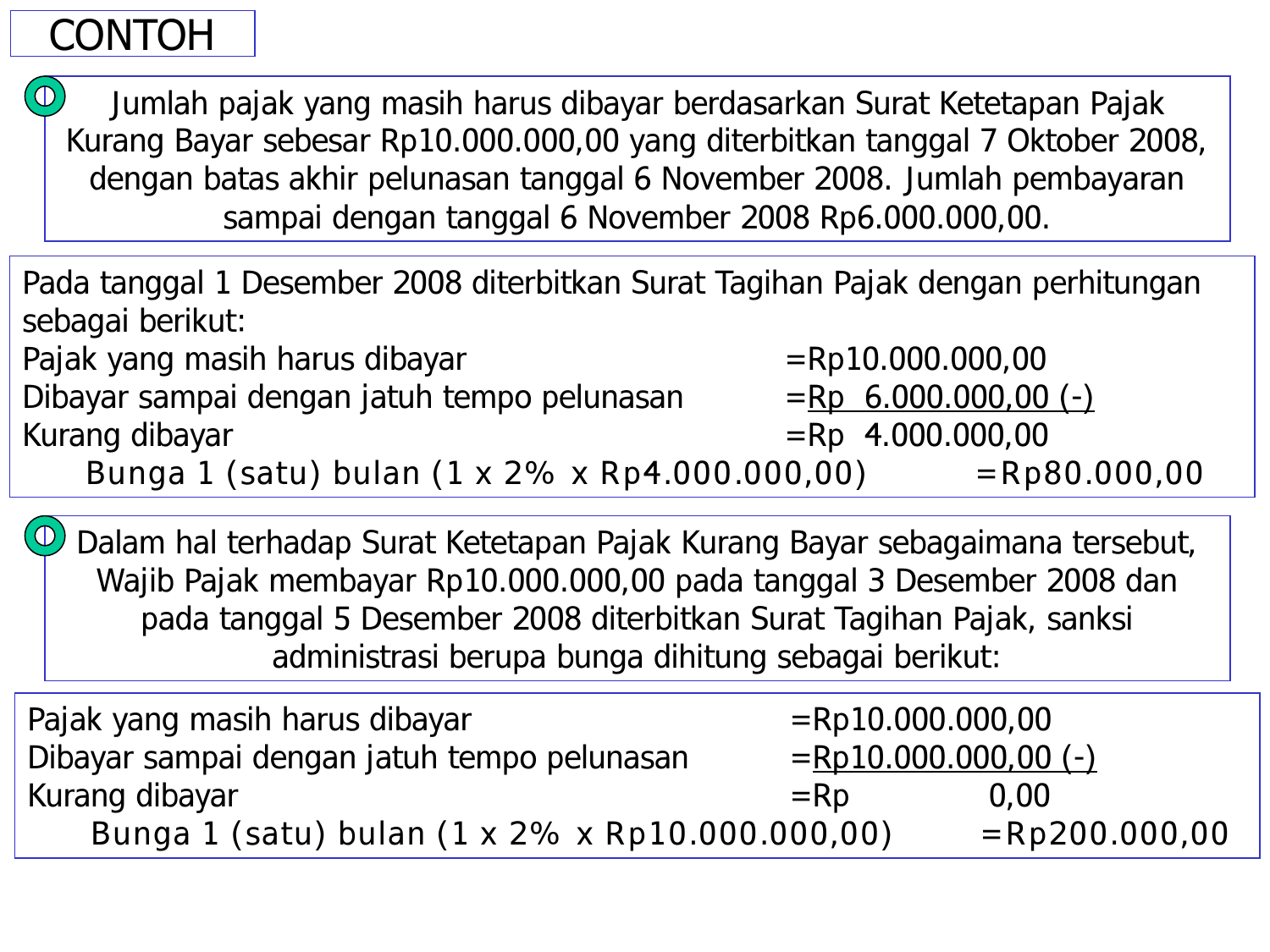

# CONTOH

Jumlah pajak yang masih harus dibayar berdasarkan Surat Ketetapan Pajak Kurang Bayar sebesar Rp10.000.000,00 yang diterbitkan tanggal 7 Oktober 2008, dengan batas akhir pelunasan tanggal 6 November 2008. Jumlah pembayaran sampai dengan tanggal 6 November 2008 Rp6.000.000,00.
Pada tanggal 1 Desember 2008 diterbitkan Surat Tagihan Pajak dengan perhitungan sebagai berikut:
Pajak yang masih harus dibayar			=Rp10.000.000,00
Dibayar sampai dengan jatuh tempo pelunasan	=Rp  6.000.000,00 (-)
Kurang dibayar				   	=Rp  4.000.000,00
Bunga 1 (satu) bulan (1 x 2% x Rp4.000.000,00)	=Rp80.000,00

Dalam hal terhadap Surat Ketetapan Pajak Kurang Bayar sebagaimana tersebut, Wajib Pajak membayar Rp10.000.000,00 pada tanggal 3 Desember 2008 dan pada tanggal 5 Desember 2008 diterbitkan Surat Tagihan Pajak, sanksi administrasi berupa bunga dihitung sebagai berikut:
Pajak yang masih harus dibayar			=Rp10.000.000,00
Dibayar sampai dengan jatuh tempo pelunasan	=Rp10.000.000,00 (-)
Kurang dibayar				   	=Rp              0,00
Bunga 1 (satu) bulan (1 x 2% x Rp10.000.000,00)	=Rp200.000,00